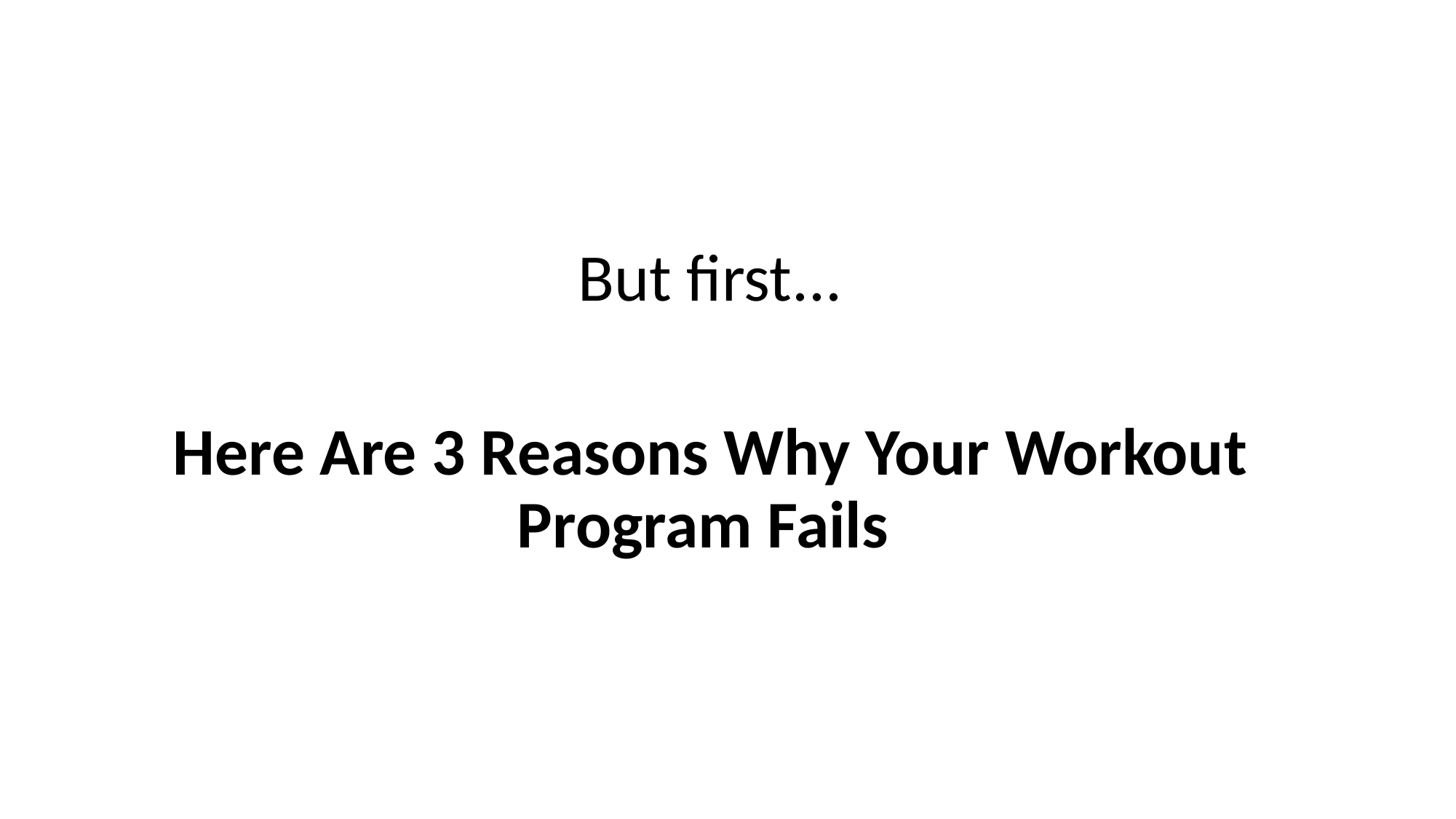

But first...

Here Are 3 Reasons Why Your Workout Program Fails